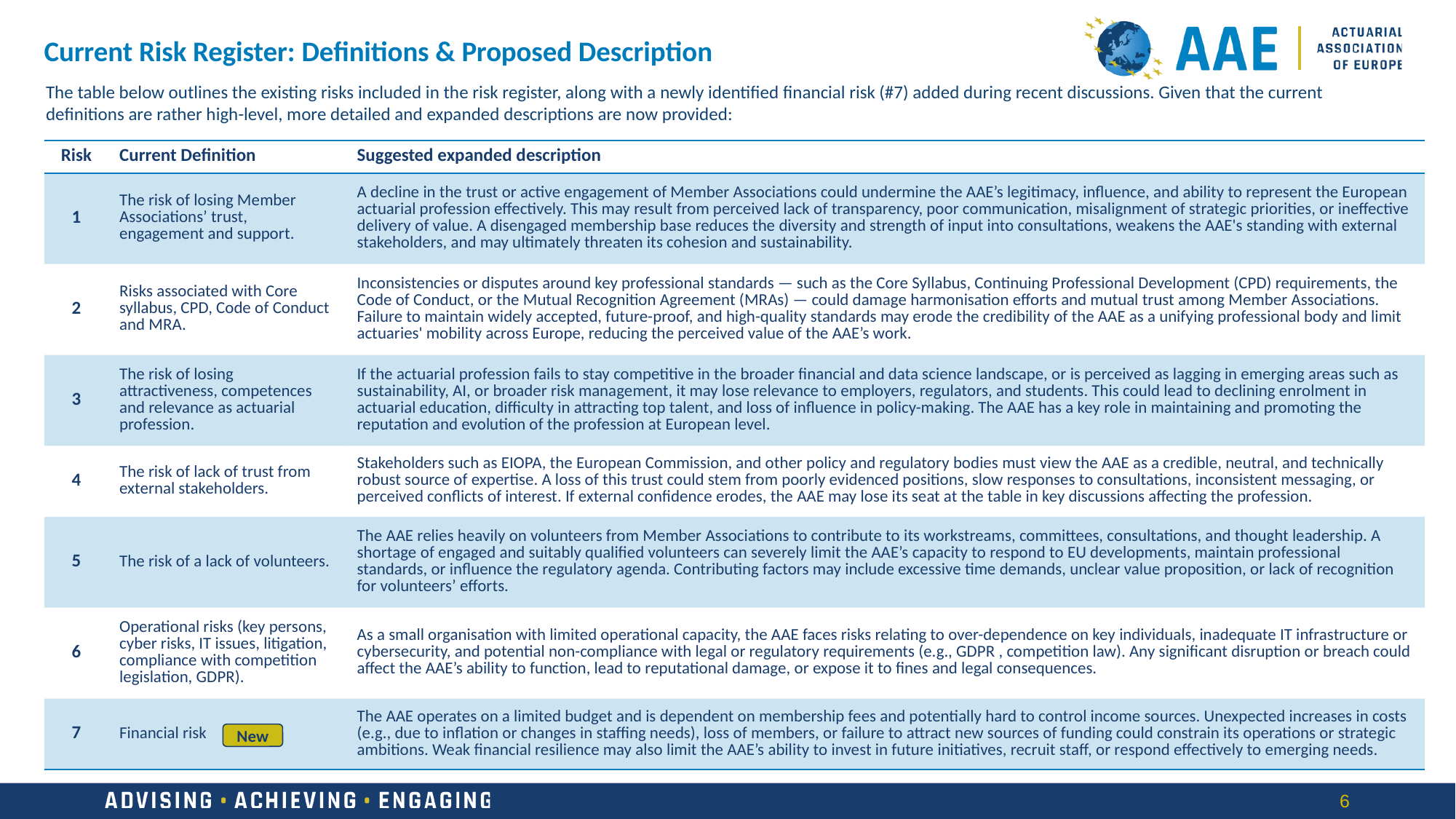

Current Risk Register: Definitions & Proposed Description
The table below outlines the existing risks included in the risk register, along with a newly identified financial risk (#7) added during recent discussions. Given that the current definitions are rather high-level, more detailed and expanded descriptions are now provided:
| Risk | Current Definition | Suggested expanded description |
| --- | --- | --- |
| 1 | The risk of losing Member Associations’ trust, engagement and support. | A decline in the trust or active engagement of Member Associations could undermine the AAE’s legitimacy, influence, and ability to represent the European actuarial profession effectively. This may result from perceived lack of transparency, poor communication, misalignment of strategic priorities, or ineffective delivery of value. A disengaged membership base reduces the diversity and strength of input into consultations, weakens the AAE's standing with external stakeholders, and may ultimately threaten its cohesion and sustainability. |
| 2 | Risks associated with Core syllabus, CPD, Code of Conduct and MRA. | Inconsistencies or disputes around key professional standards — such as the Core Syllabus, Continuing Professional Development (CPD) requirements, the Code of Conduct, or the Mutual Recognition Agreement (MRAs) — could damage harmonisation efforts and mutual trust among Member Associations. Failure to maintain widely accepted, future-proof, and high-quality standards may erode the credibility of the AAE as a unifying professional body and limit actuaries' mobility across Europe, reducing the perceived value of the AAE’s work. |
| 3 | The risk of losing attractiveness, competences and relevance as actuarial profession. | If the actuarial profession fails to stay competitive in the broader financial and data science landscape, or is perceived as lagging in emerging areas such as sustainability, AI, or broader risk management, it may lose relevance to employers, regulators, and students. This could lead to declining enrolment in actuarial education, difficulty in attracting top talent, and loss of influence in policy-making. The AAE has a key role in maintaining and promoting the reputation and evolution of the profession at European level. |
| 4 | The risk of lack of trust from external stakeholders. | Stakeholders such as EIOPA, the European Commission, and other policy and regulatory bodies must view the AAE as a credible, neutral, and technically robust source of expertise. A loss of this trust could stem from poorly evidenced positions, slow responses to consultations, inconsistent messaging, or perceived conflicts of interest. If external confidence erodes, the AAE may lose its seat at the table in key discussions affecting the profession. |
| 5 | The risk of a lack of volunteers. | The AAE relies heavily on volunteers from Member Associations to contribute to its workstreams, committees, consultations, and thought leadership. A shortage of engaged and suitably qualified volunteers can severely limit the AAE’s capacity to respond to EU developments, maintain professional standards, or influence the regulatory agenda. Contributing factors may include excessive time demands, unclear value proposition, or lack of recognition for volunteers’ efforts. |
| 6 | Operational risks (key persons, cyber risks, IT issues, litigation, compliance with competition legislation, GDPR). | As a small organisation with limited operational capacity, the AAE faces risks relating to over-dependence on key individuals, inadequate IT infrastructure or cybersecurity, and potential non-compliance with legal or regulatory requirements (e.g., GDPR , competition law). Any significant disruption or breach could affect the AAE’s ability to function, lead to reputational damage, or expose it to fines and legal consequences. |
| 7 | Financial risk | The AAE operates on a limited budget and is dependent on membership fees and potentially hard to control income sources. Unexpected increases in costs (e.g., due to inflation or changes in staffing needs), loss of members, or failure to attract new sources of funding could constrain its operations or strategic ambitions. Weak financial resilience may also limit the AAE’s ability to invest in future initiatives, recruit staff, or respond effectively to emerging needs. |
New
6